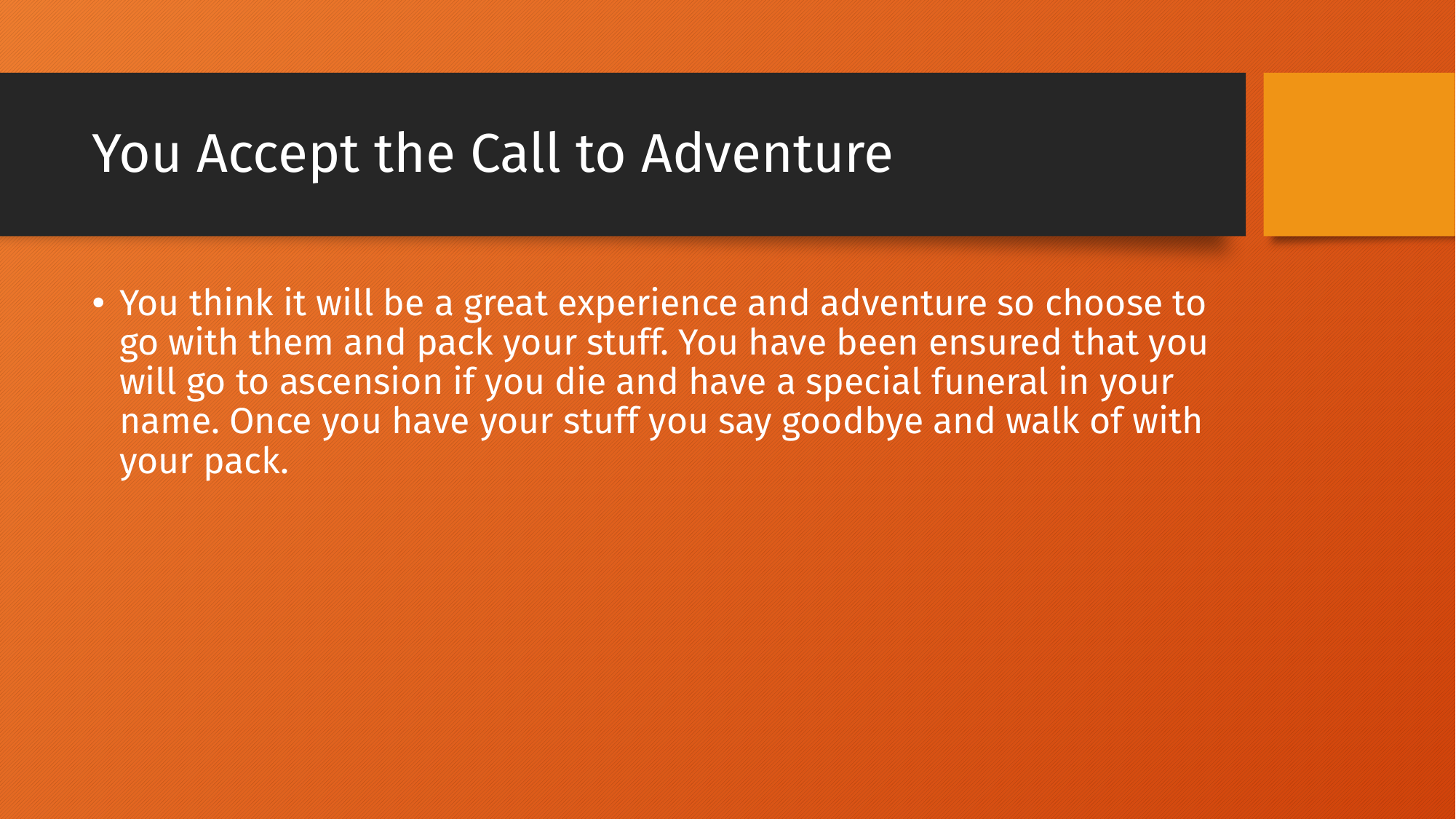

# You Accept the Call to Adventure
You think it will be a great experience and adventure so choose to go with them and pack your stuff. You have been ensured that you will go to ascension if you die and have a special funeral in your name. Once you have your stuff you say goodbye and walk of with your pack.